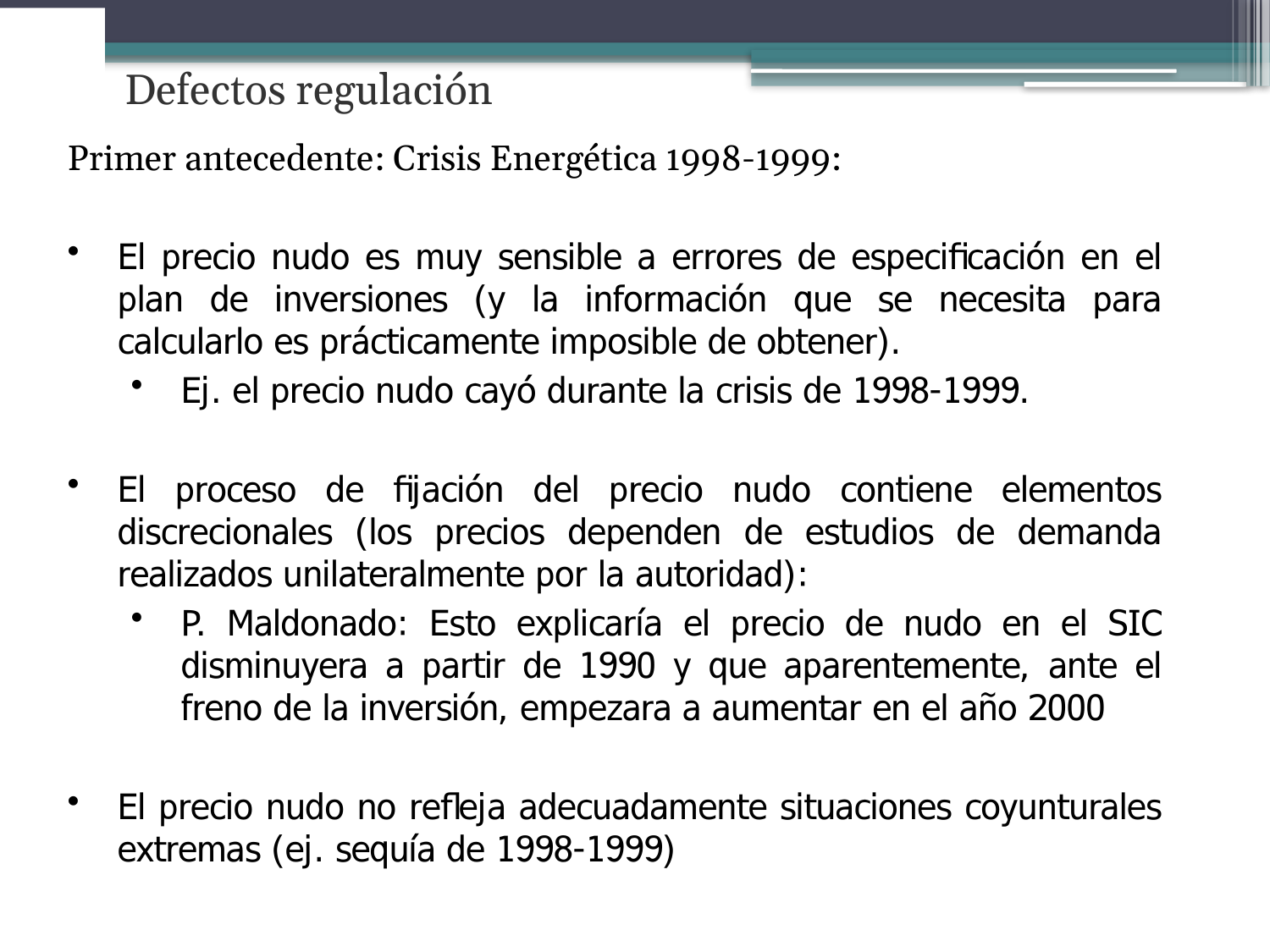

Defectos regulación
Primer antecedente: Crisis Energética 1998-1999:

El precio nudo es muy sensible a errores de especificación en el plan de inversiones (y la información que se necesita para calcularlo es prácticamente imposible de obtener).
Ej. el precio nudo cayó durante la crisis de 1998-1999.

El proceso de fijación del precio nudo contiene elementos discrecionales (los precios dependen de estudios de demanda realizados unilateralmente por la autoridad):
P. Maldonado: Esto explicaría el precio de nudo en el SIC disminuyera a partir de 1990 y que aparentemente, ante el freno de la inversión, empezara a aumentar en el año 2000

El precio nudo no refleja adecuadamente situaciones coyunturales extremas (ej. sequía de 1998-1999)